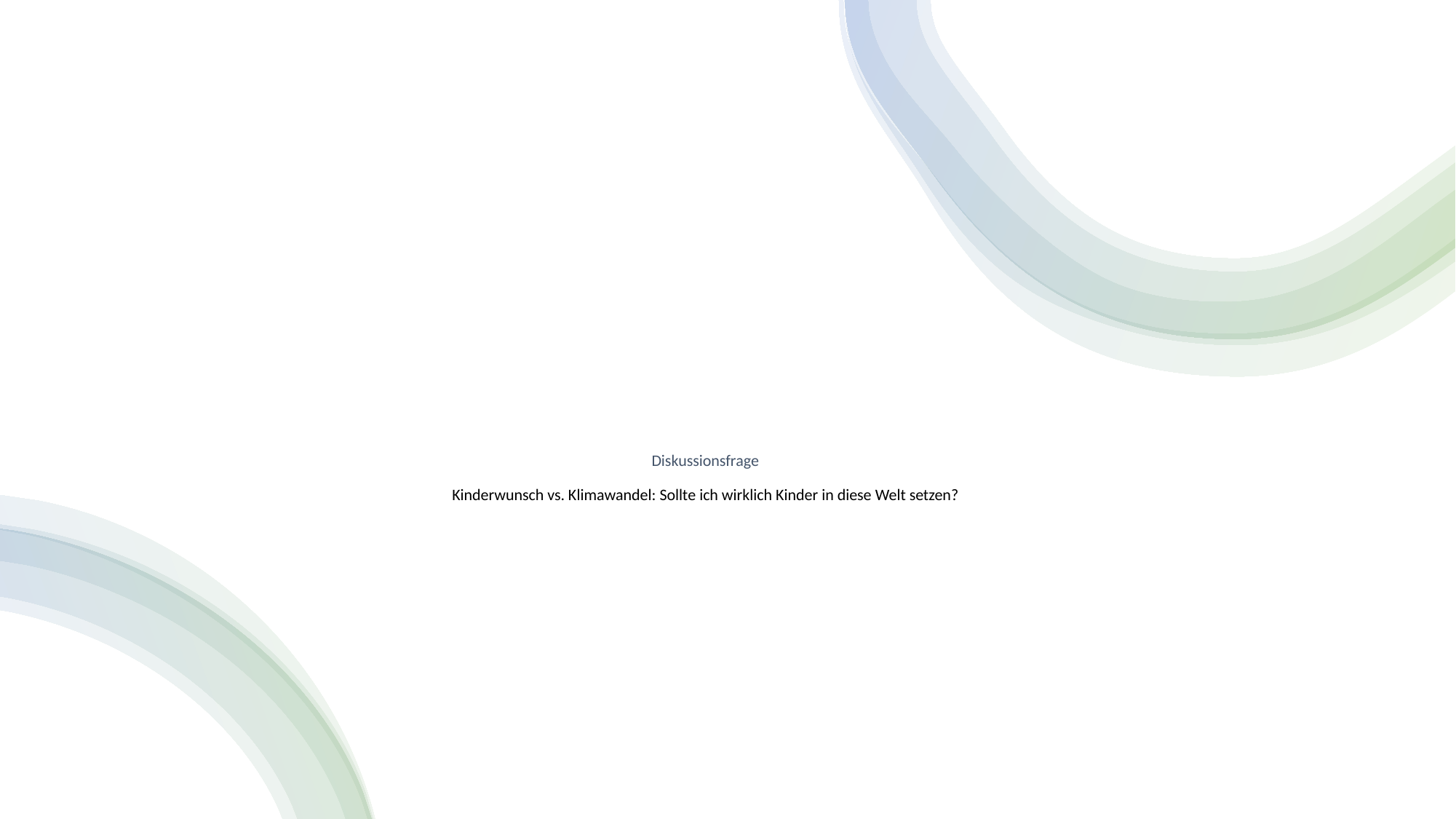

# Diskussionsfrage Kinderwunsch vs. Klimawandel: Sollte ich wirklich Kinder in diese Welt setzen?